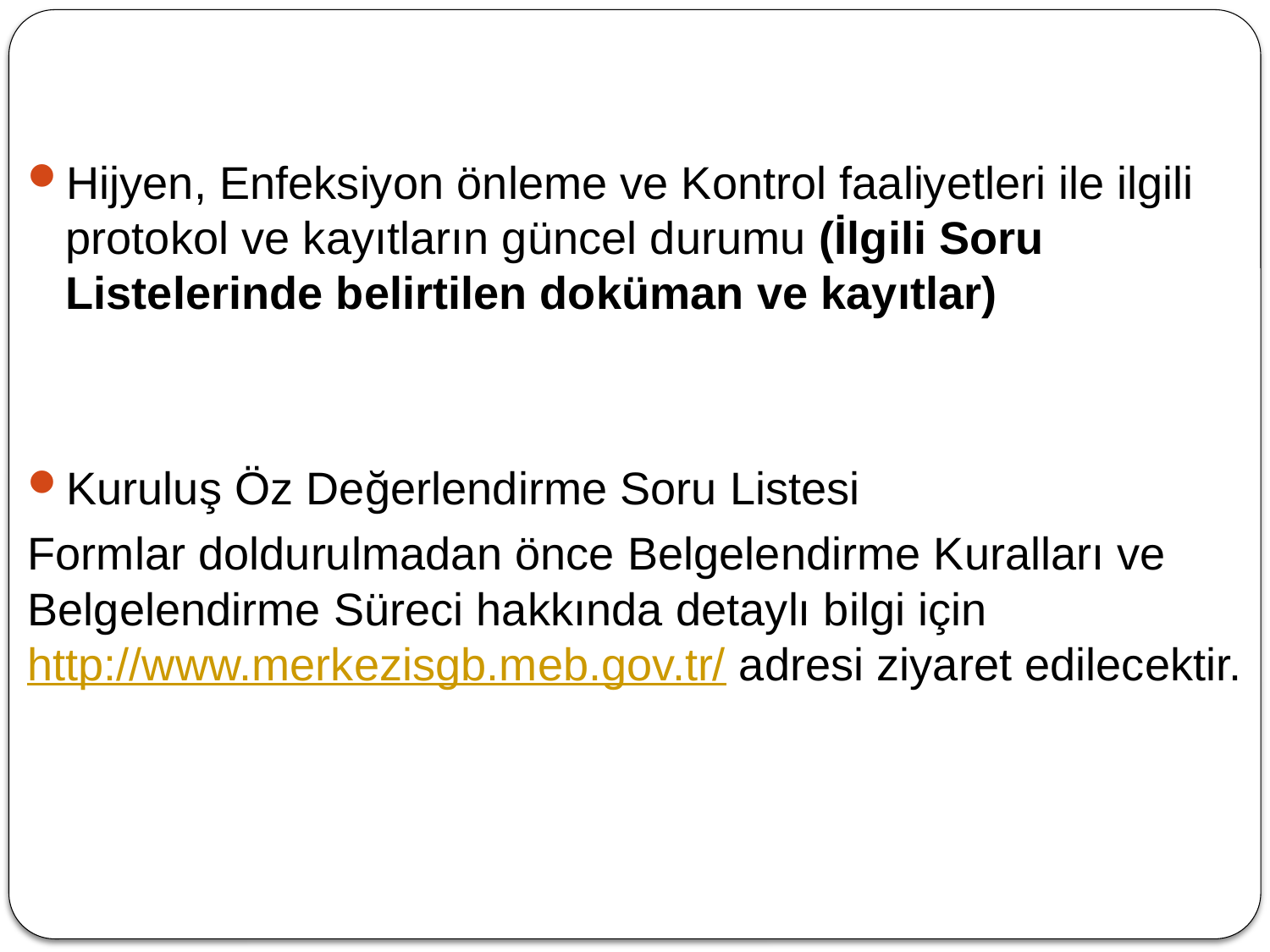

Hijyen, Enfeksiyon önleme ve Kontrol faaliyetleri ile ilgili protokol ve kayıtların güncel durumu (İlgili Soru Listelerinde belirtilen doküman ve kayıtlar)

Kuruluş Öz Değerlendirme Soru Listesi
Formlar doldurulmadan önce Belgelendirme Kuralları ve Belgelendirme Süreci hakkında detaylı bilgi için http://www.merkezisgb.meb.gov.tr/ adresi ziyaret edilecektir.